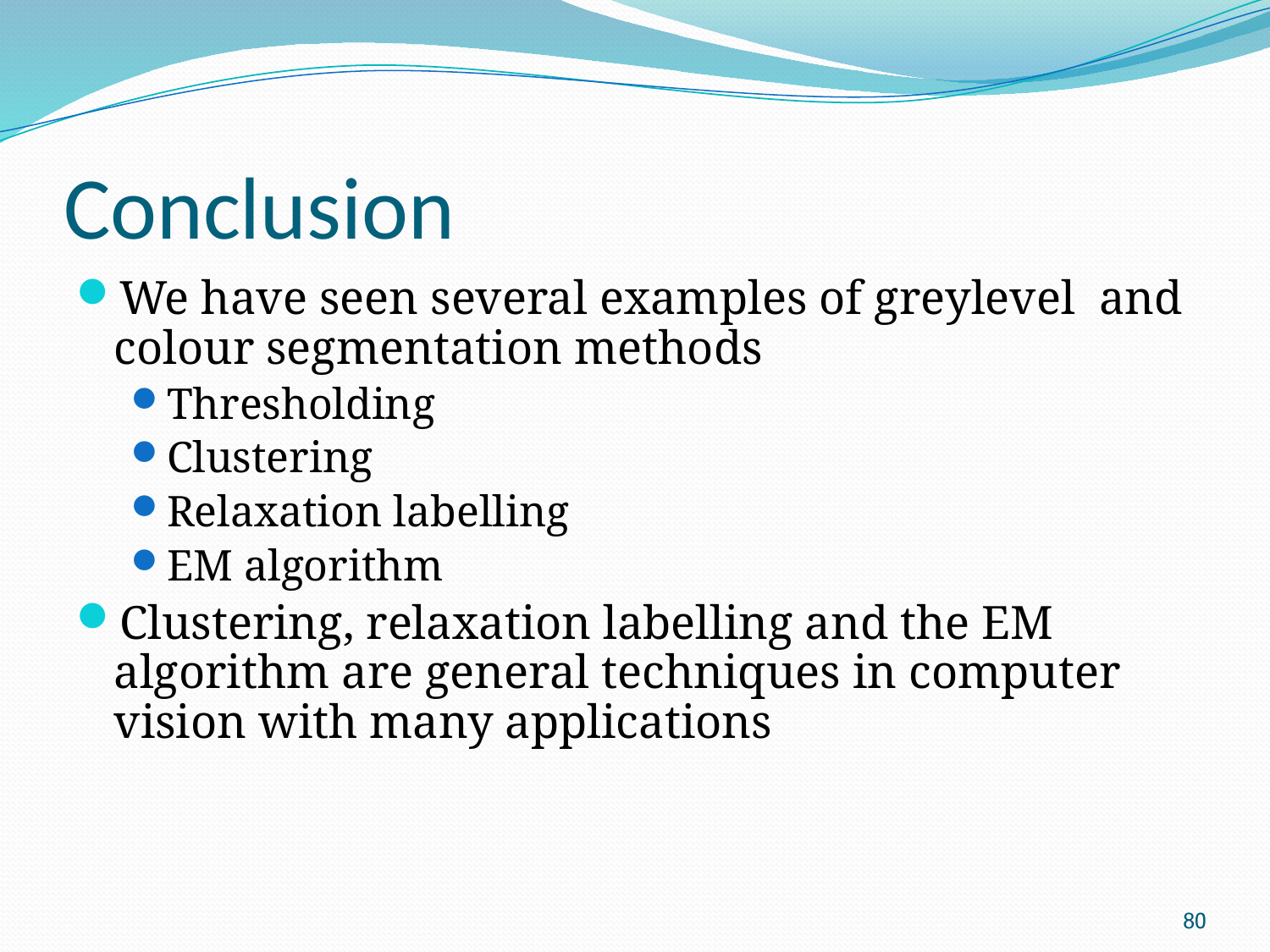

# Conclusion
We have seen several examples of greylevel  and colour segmentation methods
Thresholding
Clustering
Relaxation labelling
EM algorithm
Clustering, relaxation labelling and the EM algorithm are general techniques in computer vision with many applications
80